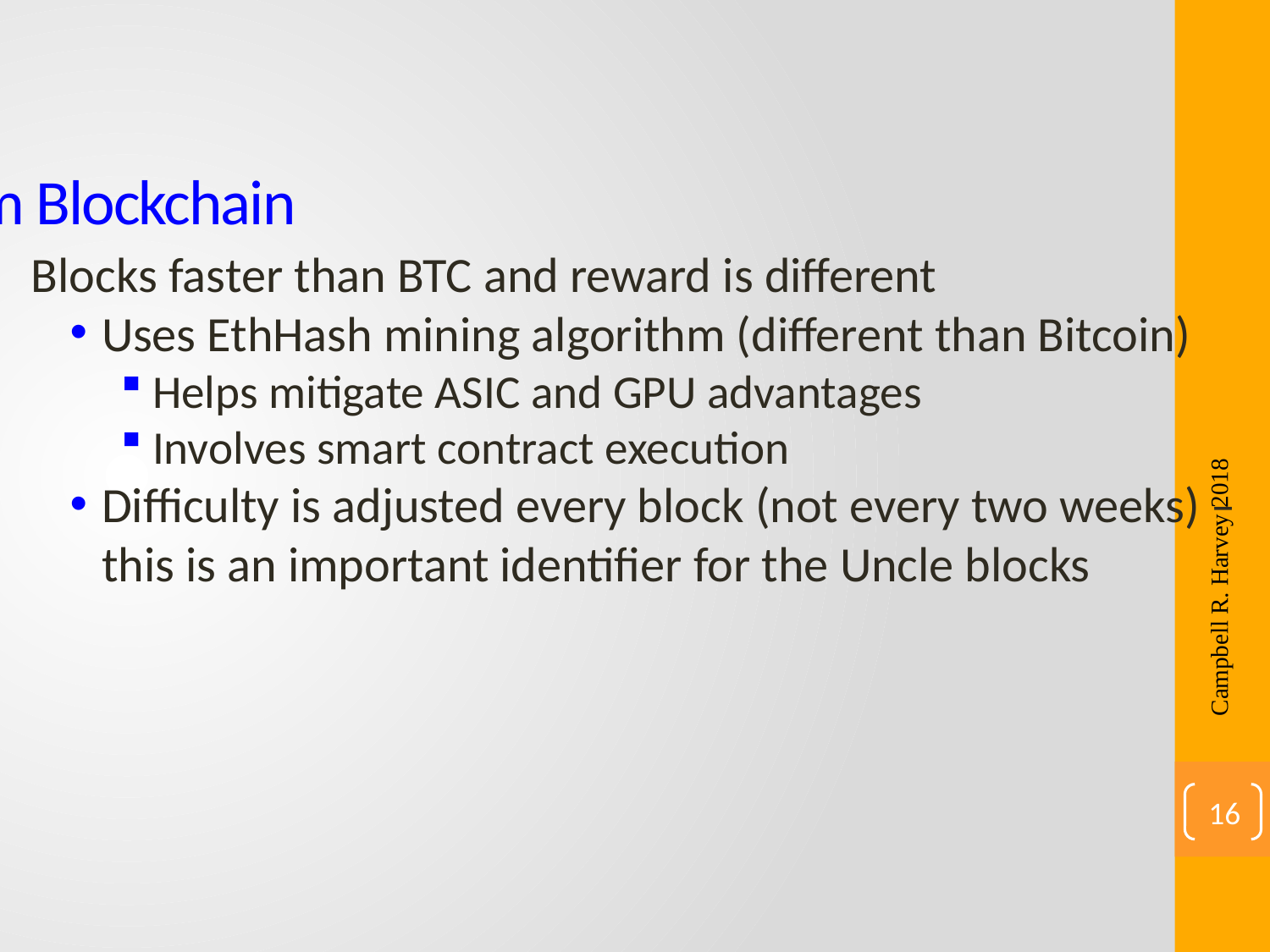

# Ethereum Blockchain
Blocks faster than BTC and reward is different
Uses EthHash mining algorithm (different than Bitcoin)
Helps mitigate ASIC and GPU advantages
Involves smart contract execution
Difficulty is adjusted every block (not every two weeks) – this is an important identifier for the Uncle blocks

Campbell R. Harvey 2018
16